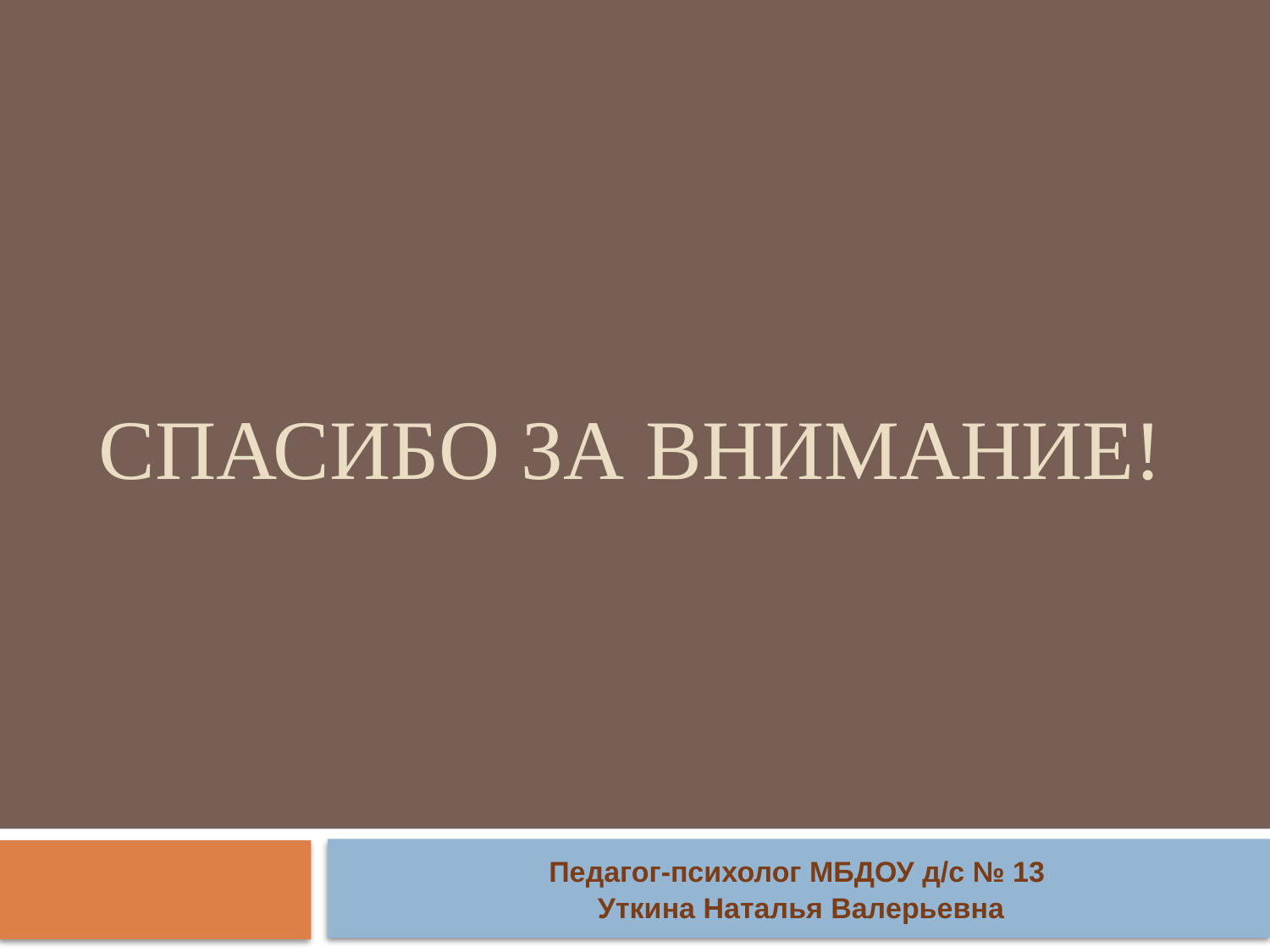

# Спасибо за внимание!

Педагог-психолог МБДОУ д/с № 13
 Уткина Наталья Валерьевна